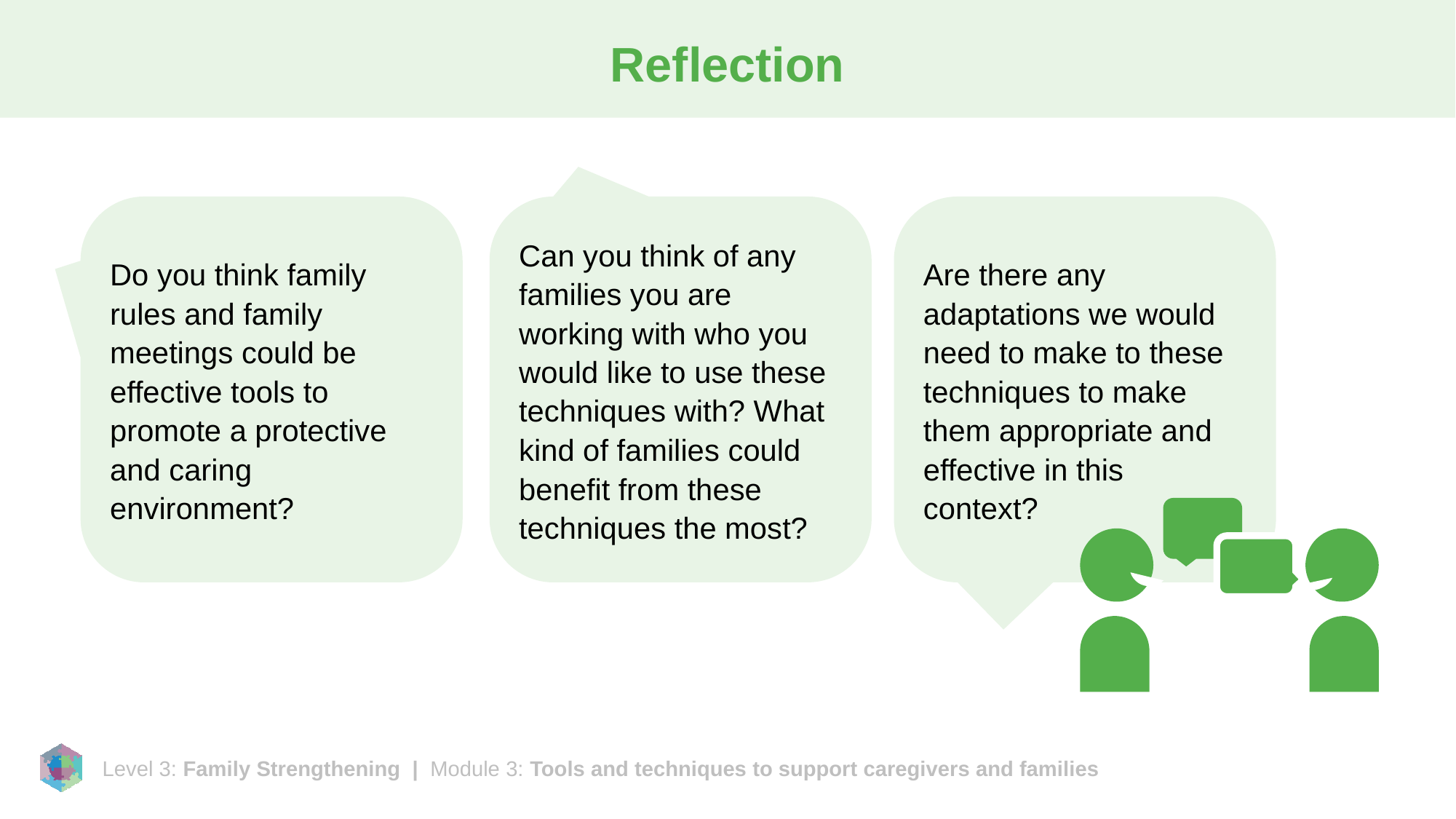

# Reflection
Do you think family rules and family meetings could be effective tools to promote a protective and caring environment?
Can you think of any families you are working with who you would like to use these techniques with? What kind of families could benefit from these techniques the most?
Are there any adaptations we would need to make to these techniques to make them appropriate and effective in this context?